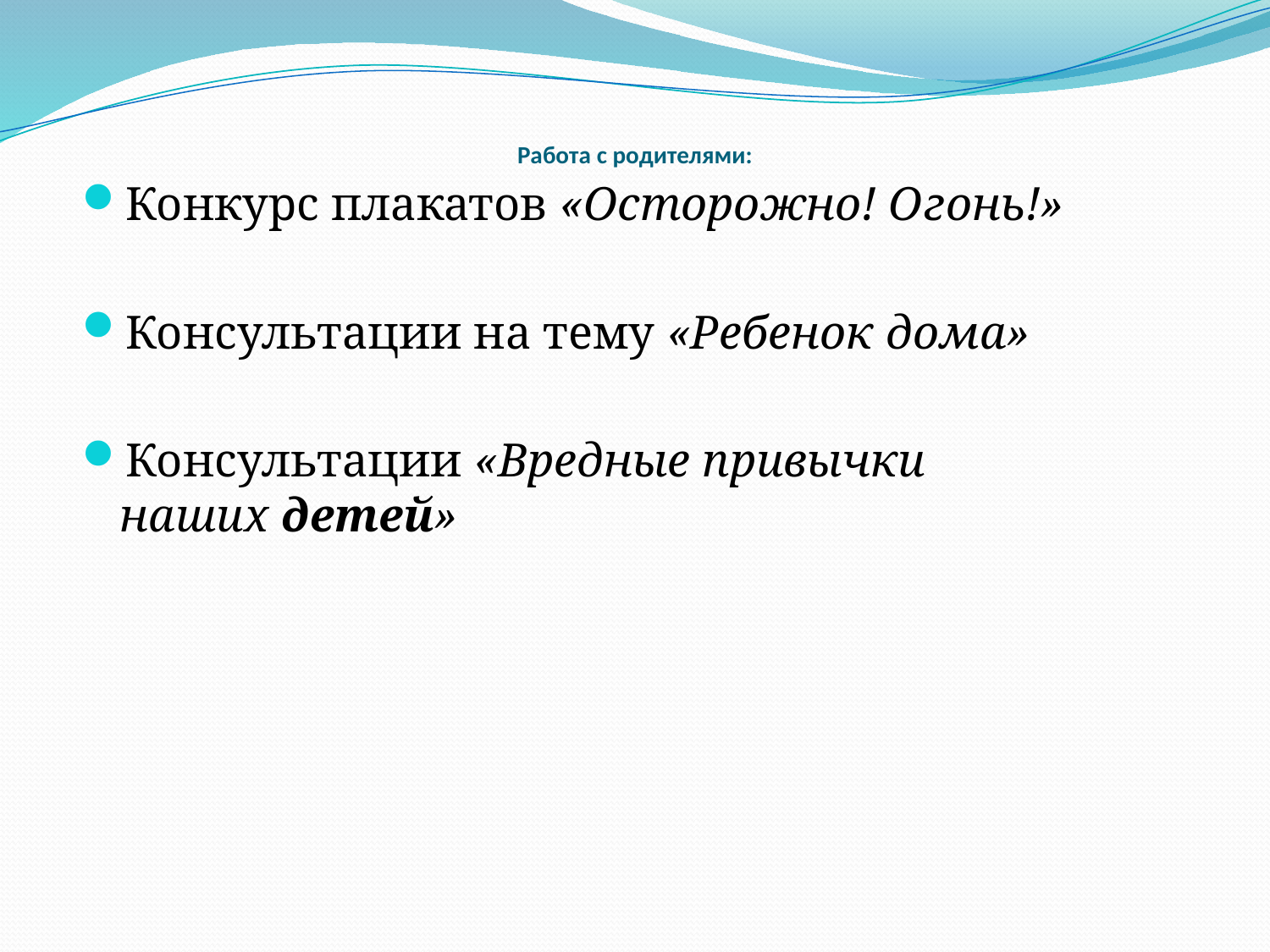

# Работа с родителями:
Конкурс плакатов «Осторожно! Огонь!»

Консультации на тему «Ребенок дома»

Консультации «Вредные привычки наших детей»